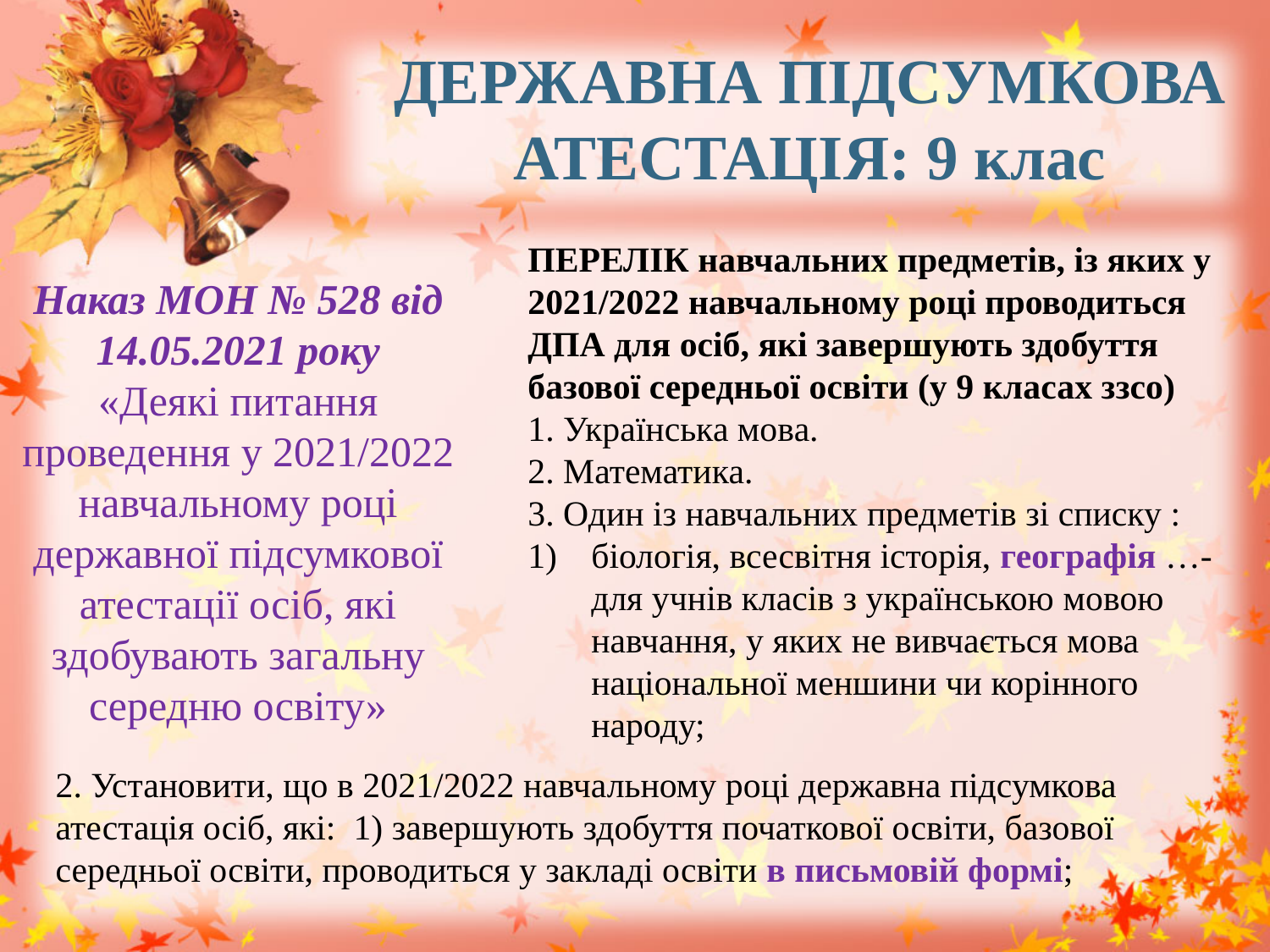

# ДЕРЖАВНА ПІДСУМКОВА АТЕСТАЦІЯ: 9 клас
ПЕРЕЛІК навчальних предметів, із яких у 2021/2022 навчальному році проводиться ДПА для осіб, які завершують здобуття базової середньої освіти (у 9 класах ззсо)
1. Українська мова.
2. Математика.
3. Один із навчальних предметів зі списку :
біологія, всесвітня історія, географія …- для учнів класів з українською мовою навчання, у яких не вивчається мова національної меншини чи корінного народу;
Наказ МОН № 528 від 14.05.2021 року
«Деякі питання проведення у 2021/2022 навчальному році державної підсумкової атестації осіб, які здобувають загальну середню освіту»
2. Установити, що в 2021/2022 навчальному році державна підсумкова атестація осіб, які:  1) завершують здобуття початкової освіти, базової середньої освіти, проводиться у закладі освіти в письмовій формі;